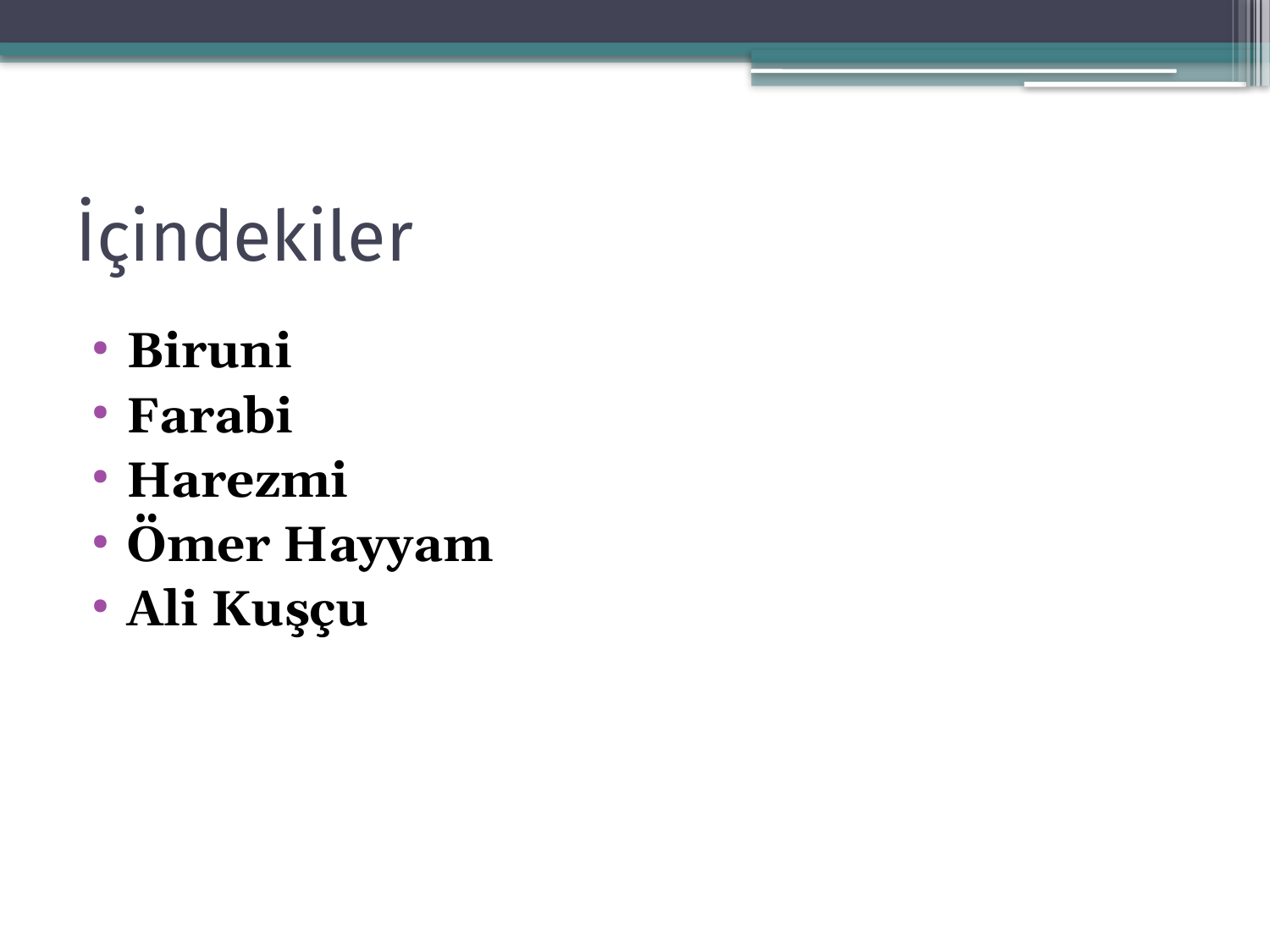

# İçindekiler
Biruni
Farabi
Harezmi
Ömer Hayyam
Ali Kuşçu